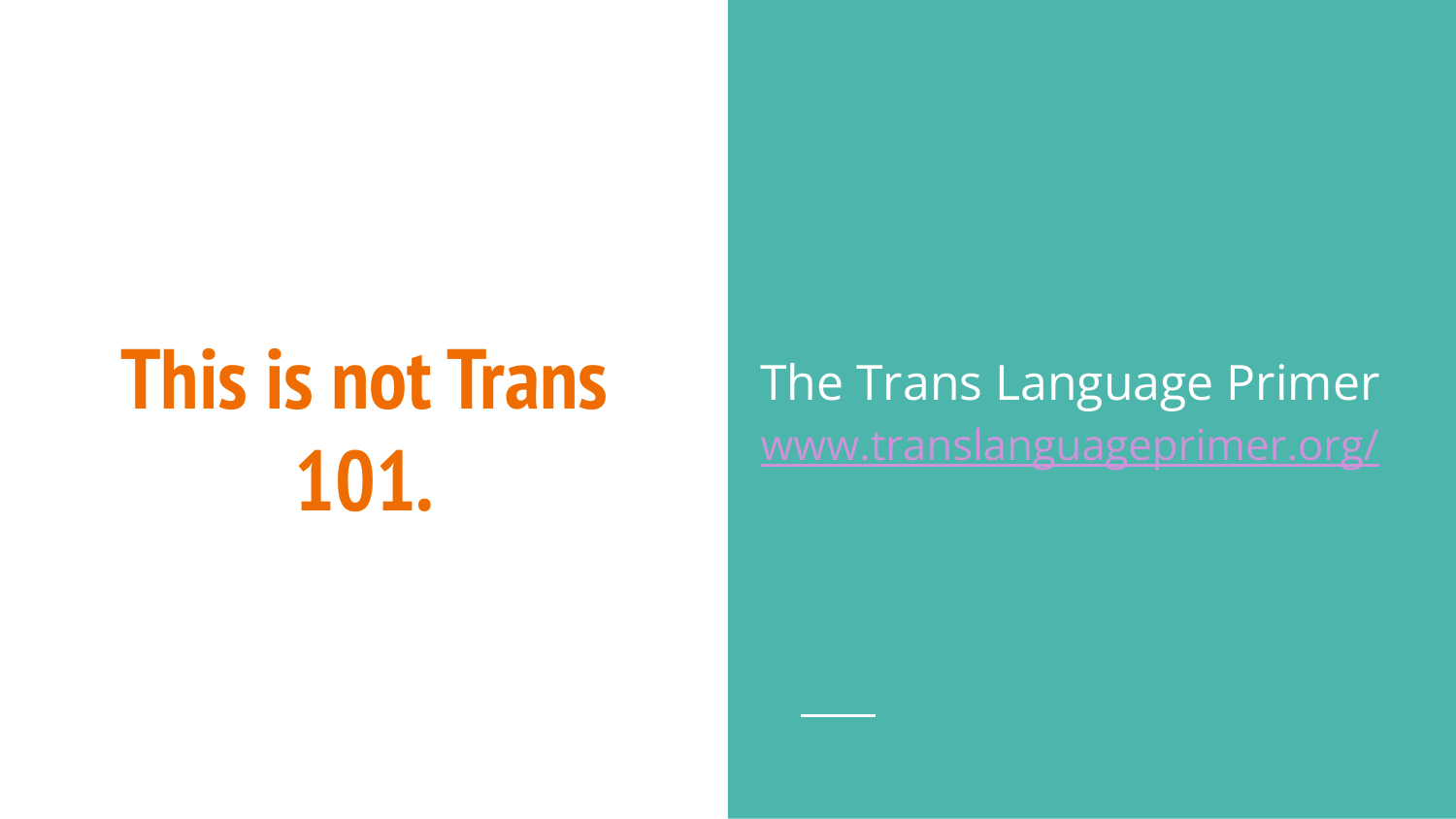

The Trans Language Primer www.translanguageprimer.org/
# This is not Trans 101.